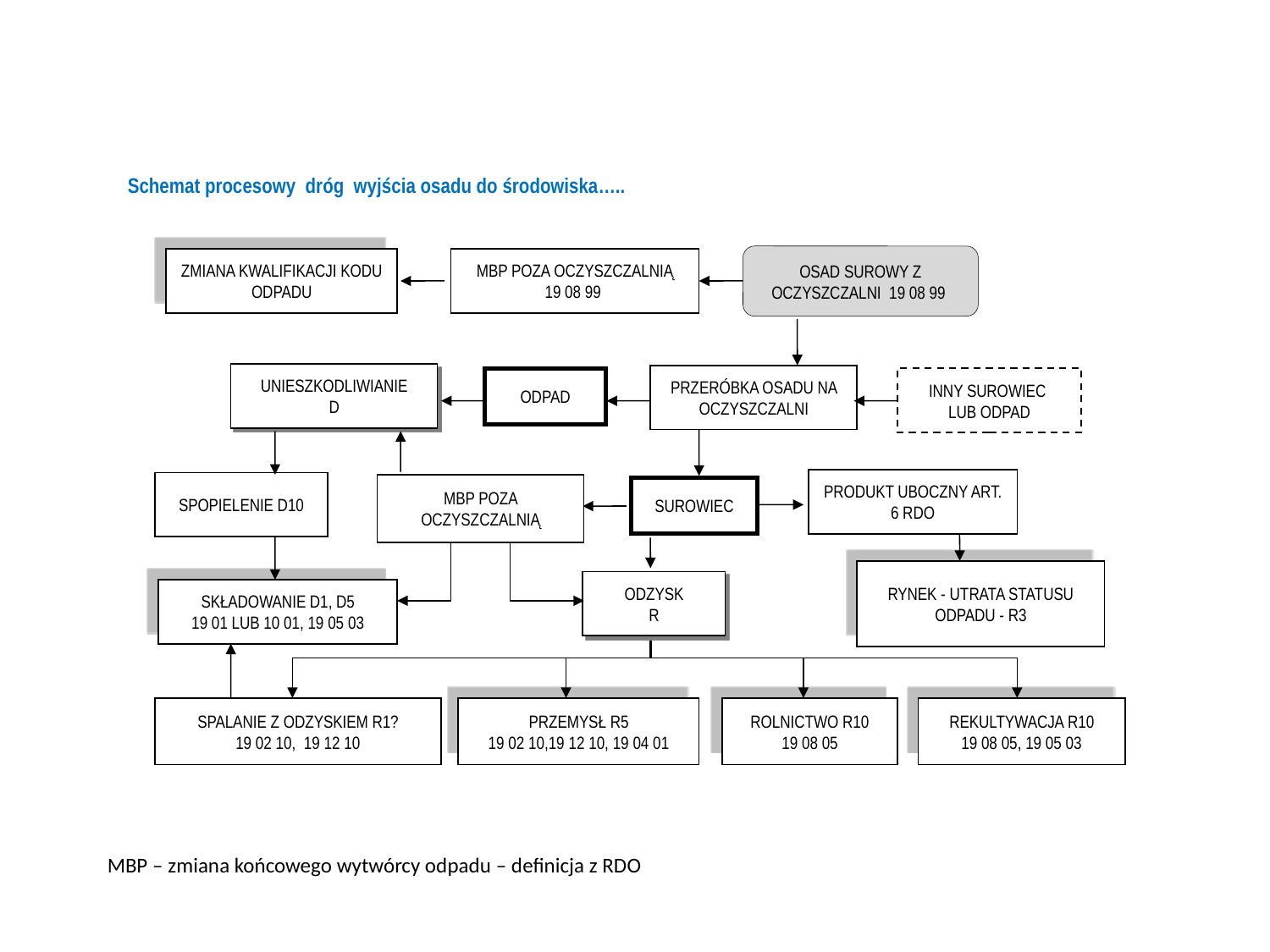

# Schemat procesowy  dróg  wyjścia osadu do środowiska…..
OSAD SUROWY Z OCZYSZCZALNI  19 08 99
ZMIANA KWALIFIKACJI KODU ODPADU
MBP POZA OCZYSZCZALNIĄ
19 08 99

UNIESZKODLIWIANIE
D
PRZERÓBKA OSADU NA OCZYSZCZALNI
ODPAD
INNY SUROWIEC
LUB ODPAD

PRODUKT UBOCZNY ART. 6 RDO
SPOPIELENIE D10
MBP POZA OCZYSZCZALNIĄ
SUROWIEC

RYNEK - UTRATA STATUSU ODPADU - R3
ODZYSK
R
SKŁADOWANIE D1, D5
19 01 LUB 10 01, 19 05 03

SPALANIE Z ODZYSKIEM R1?
19 02 10,  19 12 10
PRZEMYSŁ R5
19 02 10,19 12 10, 19 04 01
ROLNICTWO R10
19 08 05
REKULTYWACJA R10
19 08 05, 19 05 03

MBP – zmiana końcowego wytwórcy odpadu – definicja z RDO